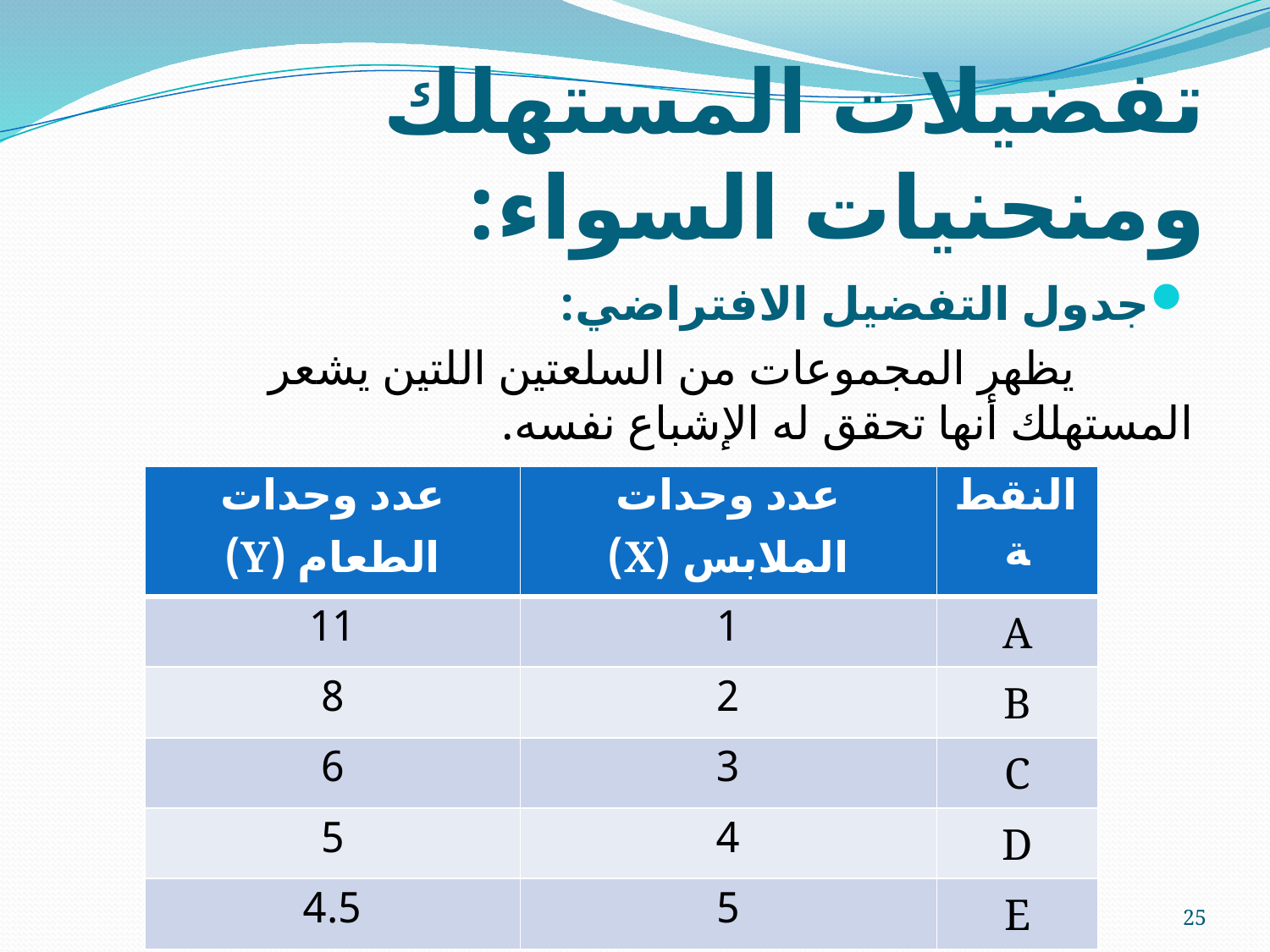

# تفضيلات المستهلك ومنحنيات السواء:
جدول التفضيل الافتراضي:
          يظهر المجموعات من السلعتين اللتين يشعر المستهلك أنها تحقق له الإشباع نفسه.

| عدد وحدات الطعام (Y) | عدد وحدات الملابس (X) | النقطة |
| --- | --- | --- |
| 11 | 1 | A |
| 8 | 2 | B |
| 6 | 3 | C |
| 5 | 4 | D |
| 4.5 | 5 | E |
25